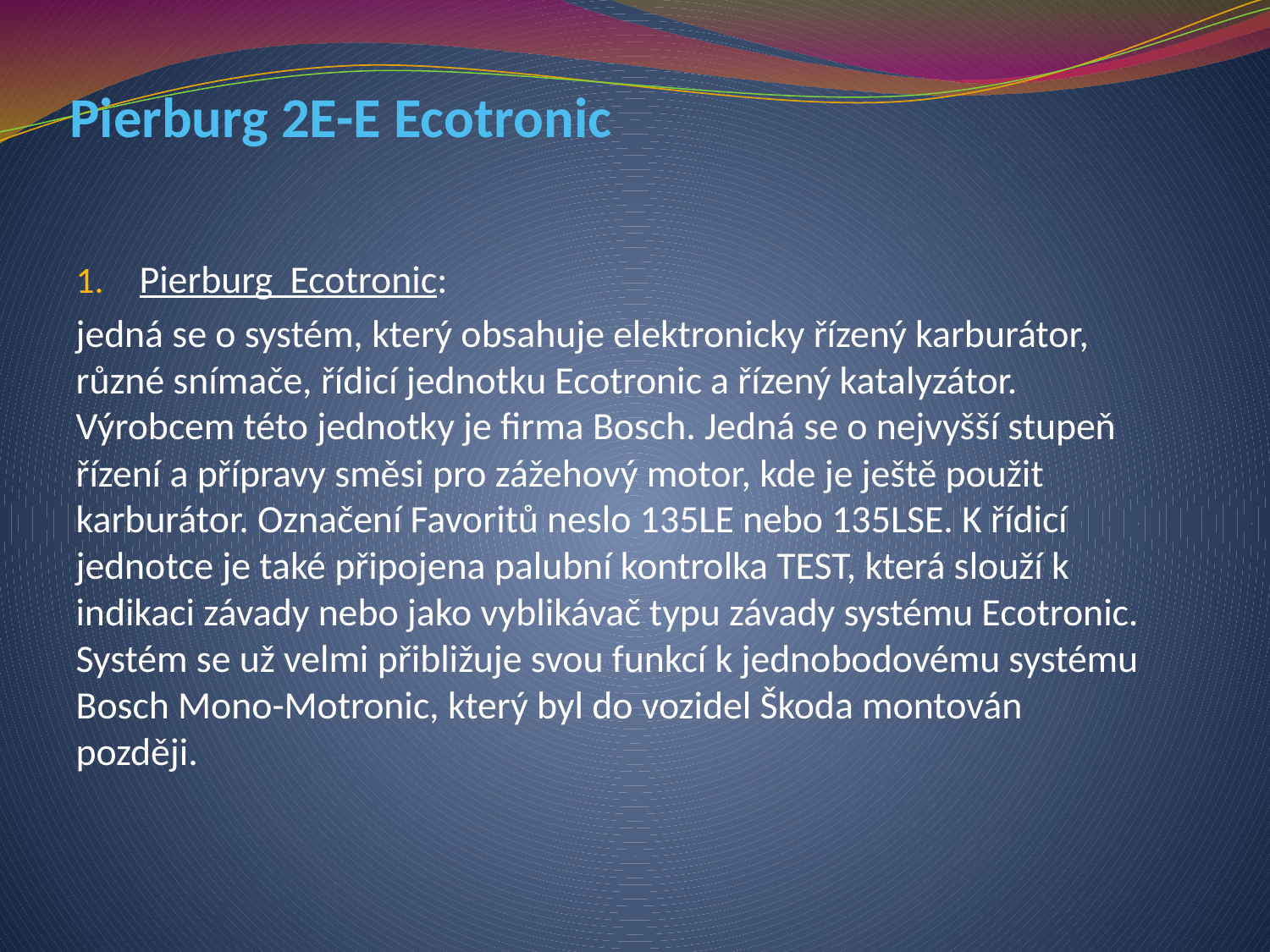

# Pierburg 2E-E Ecotronic
Pierburg  Ecotronic:
jedná se o systém, který obsahuje elektronicky řízený karburátor, různé snímače, řídicí jednotku Ecotronic a řízený katalyzátor. Výrobcem této jednotky je firma Bosch. Jedná se o nejvyšší stupeň řízení a přípravy směsi pro zážehový motor, kde je ještě použit karburátor. Označení Favoritů neslo 135LE nebo 135LSE. K řídicí jednotce je také připojena palubní kontrolka TEST, která slouží k indikaci závady nebo jako vyblikávač typu závady systému Ecotronic. Systém se už velmi přibližuje svou funkcí k jednobodovému systému Bosch Mono-Motronic, který byl do vozidel Škoda montován později.